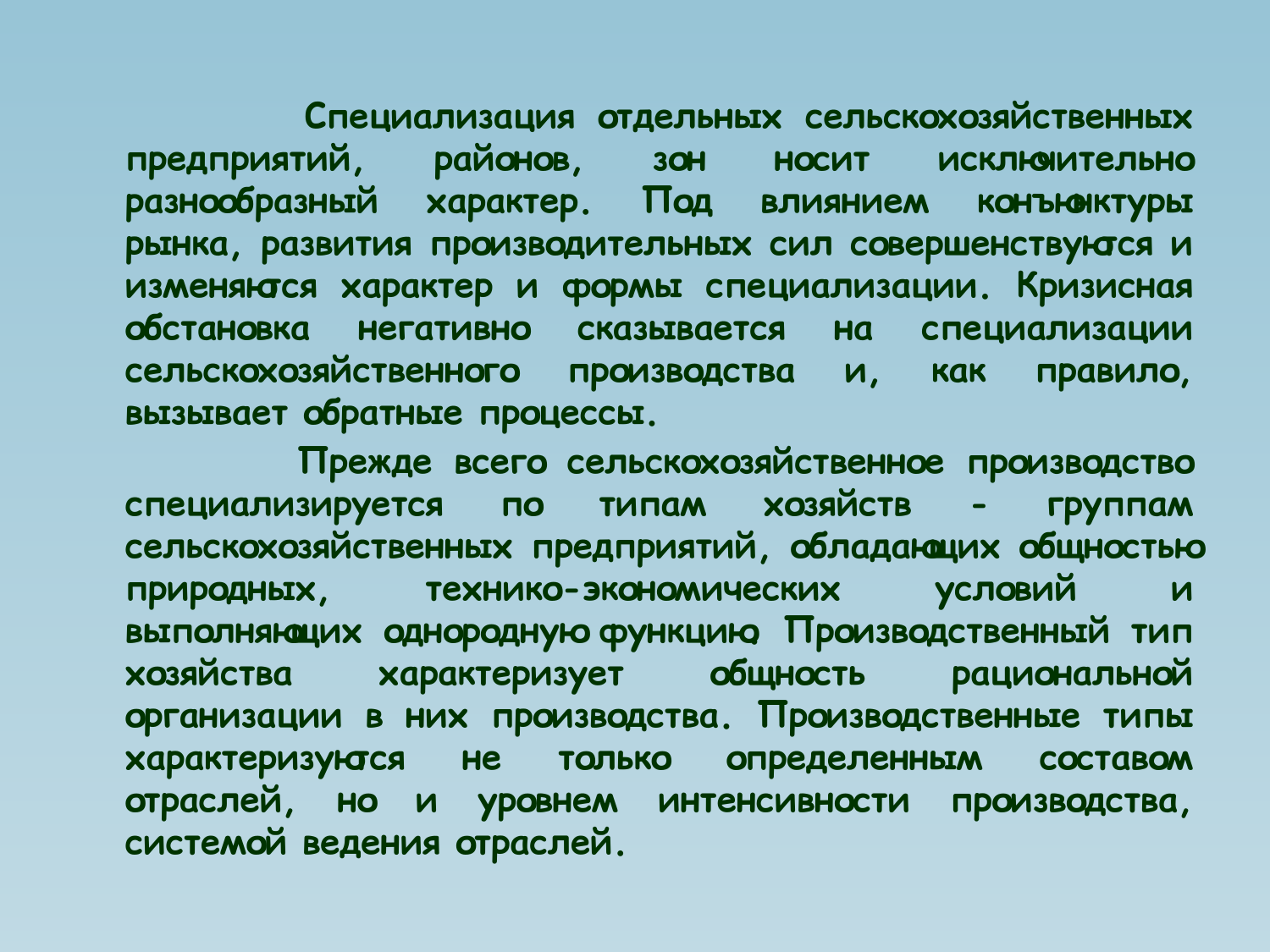

Специализация отдельных сельскохозяйственных предприятий, районов, зон носит исключительно разнообразный характер. Под влиянием конъюнктуры рынка, развития производительных сил совершенствуются и изменяются характер и формы специализации. Кризисная обстановка негативно сказывается на специализации сельскохозяйственного производства и, как правило, вызывает обратные процессы.
          Прежде всего сельскохозяйственное производство специализируется по типам хозяйств - группам сельскохозяйственных предприятий, обладающих общностью природных, технико-экономических условий и выполняющих однородную функцию. Производственный тип хозяйства характеризует общность рациональной организации в них производства. Производственные типы характеризуются не только определенным составом отраслей, но и уровнем интенсивности производства, системой ведения отраслей.